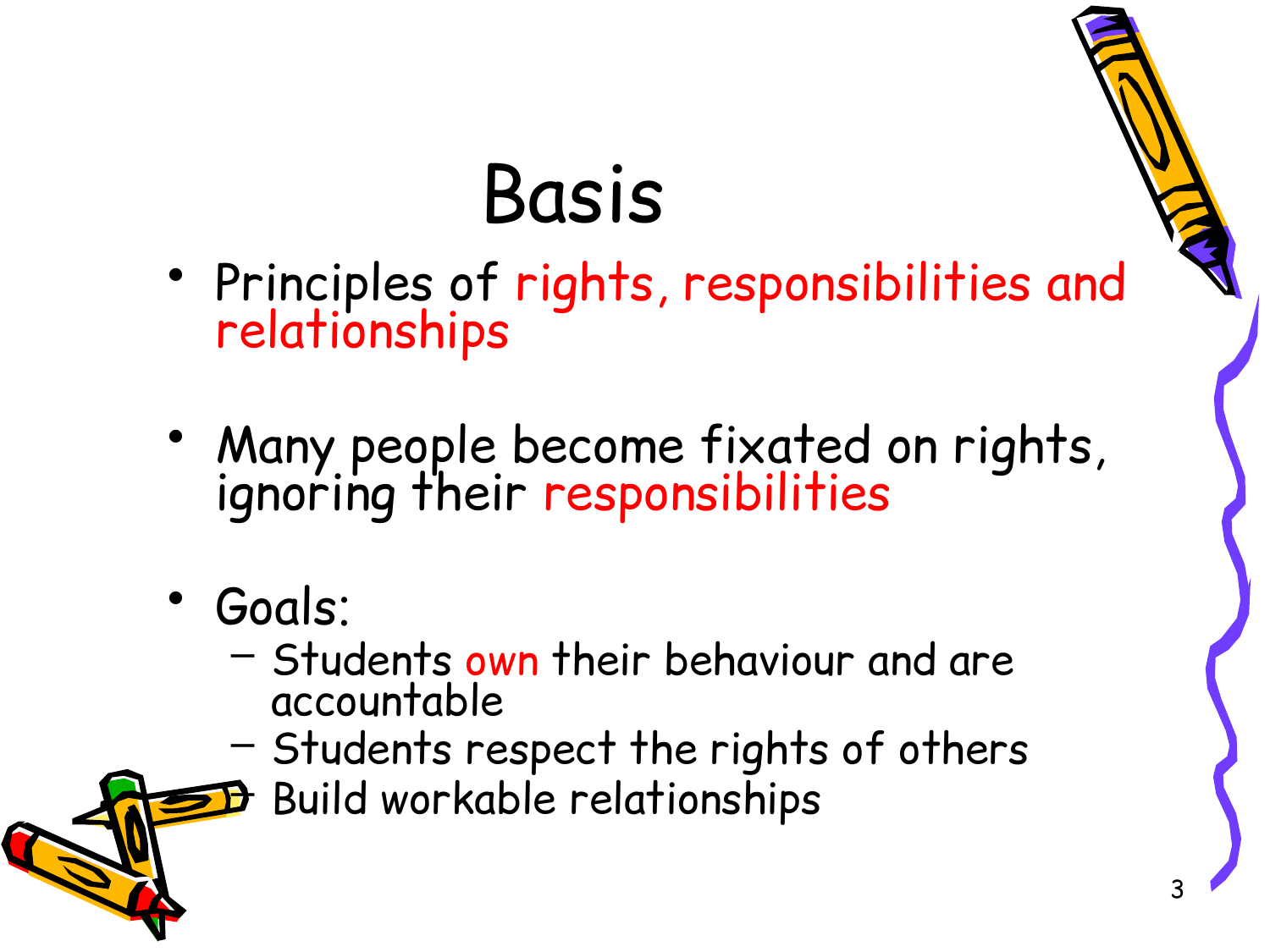

# Basis
Principles of rights, responsibilities and relationships

Many people become fixated on rights, ignoring their responsibilities

Goals:
Students own their behaviour and are accountable
Students respect the rights of others
Build workable relationships
3